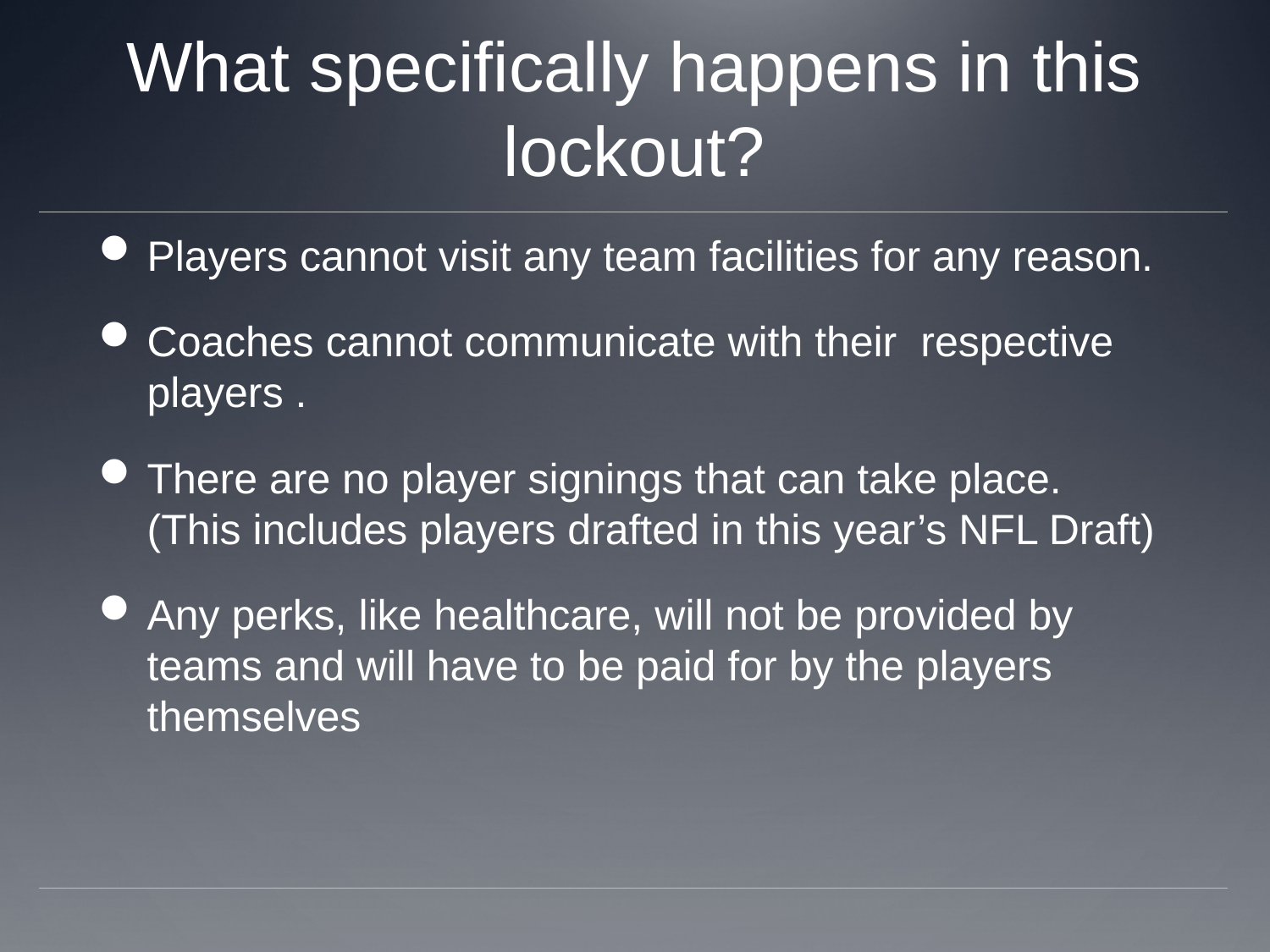

# What specifically happens in this lockout?
Players cannot visit any team facilities for any reason.
Coaches cannot communicate with their  respective players .
There are no player signings that can take place. (This includes players drafted in this year’s NFL Draft)
Any perks, like healthcare, will not be provided by teams and will have to be paid for by the players themselves